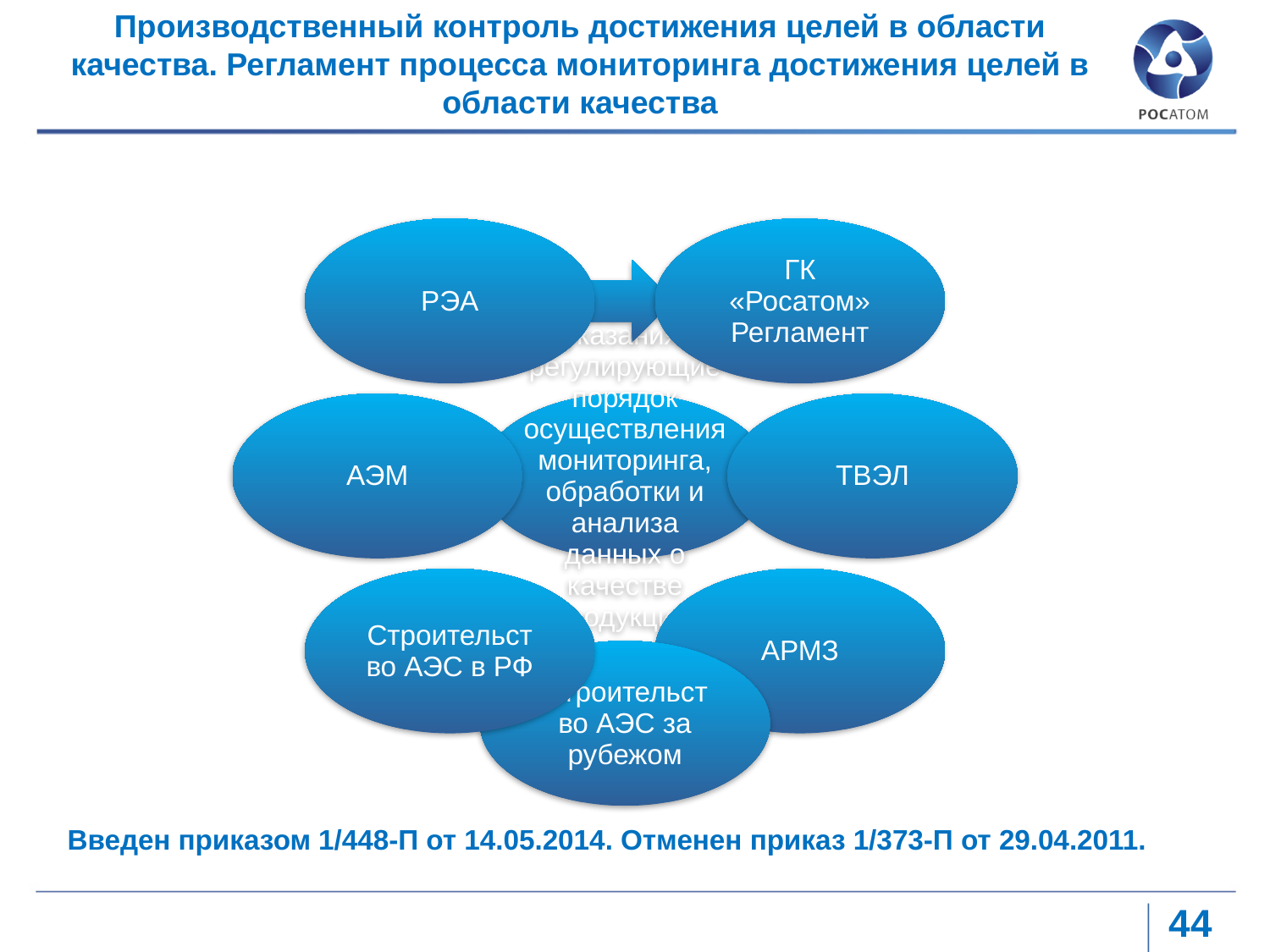

Производственный контроль достижения целей в области качества. Регламент процесса мониторинга достижения целей в области качества
Регламент
ТВЭЛ
АЭМ
РЭА
Строительство АЭС за рубежом
АРМЗ
Введен приказом 1/448-П от 14.05.2014. Отменен приказ 1/373-П от 29.04.2011.
44